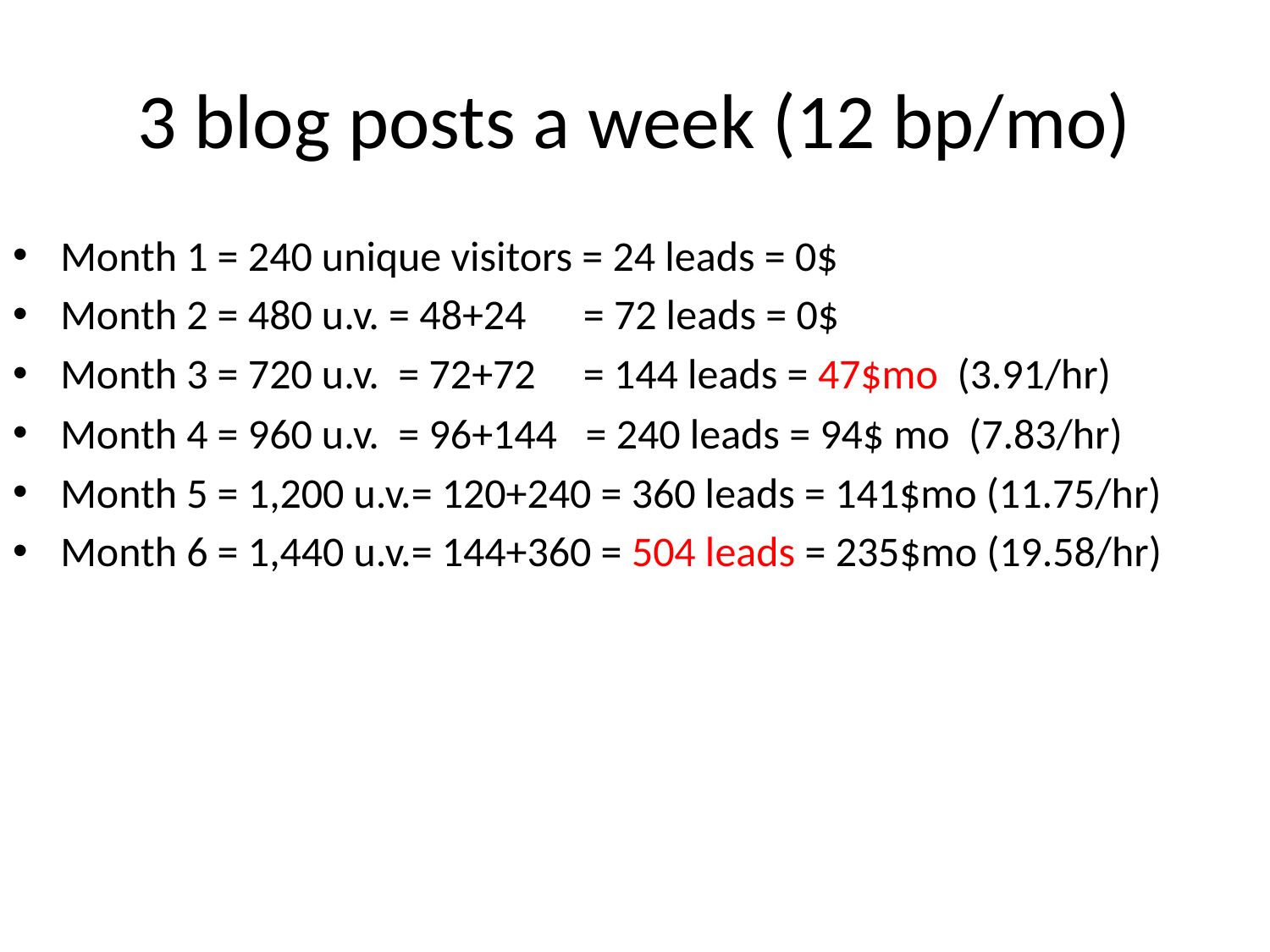

# 3 blog posts a week (12 bp/mo)
Month 1 = 240 unique visitors = 24 leads = 0$
Month 2 = 480 u.v. = 48+24      = 72 leads = 0$
Month 3 = 720 u.v.  = 72+72     = 144 leads = 47$mo  (3.91/hr)
Month 4 = 960 u.v.  = 96+144   = 240 leads = 94$ mo  (7.83/hr)
Month 5 = 1,200 u.v.= 120+240 = 360 leads = 141$mo (11.75/hr)
Month 6 = 1,440 u.v.= 144+360 = 504 leads = 235$mo (19.58/hr)